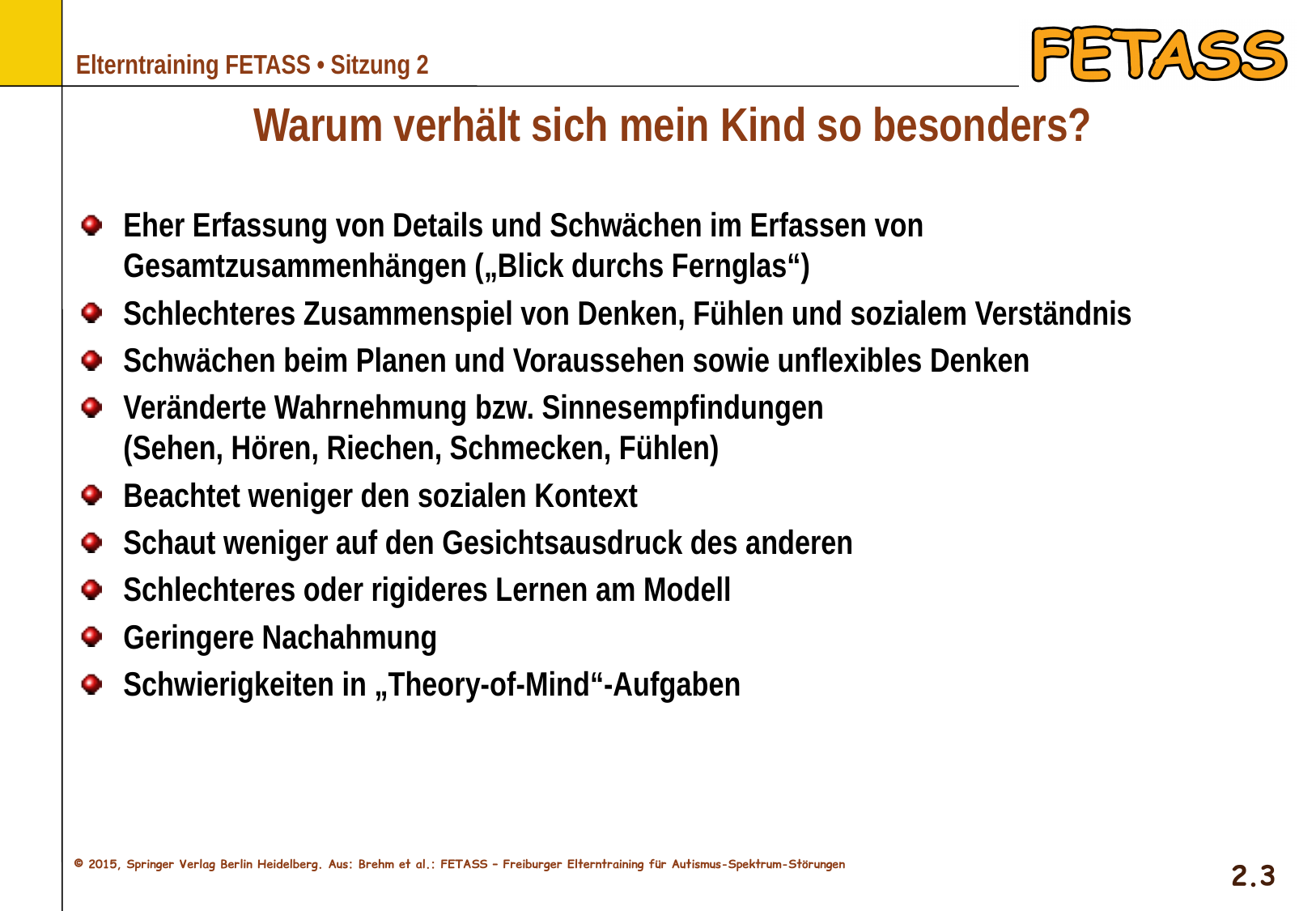

# Warum verhält sich mein Kind so besonders?
Eher Erfassung von Details und Schwächen im Erfassen von Gesamtzusammenhängen („Blick durchs Fernglas“)
Schlechteres Zusammenspiel von Denken, Fühlen und sozialem Verständnis
Schwächen beim Planen und Voraussehen sowie unflexibles Denken
Veränderte Wahrnehmung bzw. Sinnesempfindungen
(Sehen, Hören, Riechen, Schmecken, Fühlen)
Beachtet weniger den sozialen Kontext
Schaut weniger auf den Gesichtsausdruck des anderen
Schlechteres oder rigideres Lernen am Modell
Geringere Nachahmung
Schwierigkeiten in „Theory-of-Mind“-Aufgaben

2.3